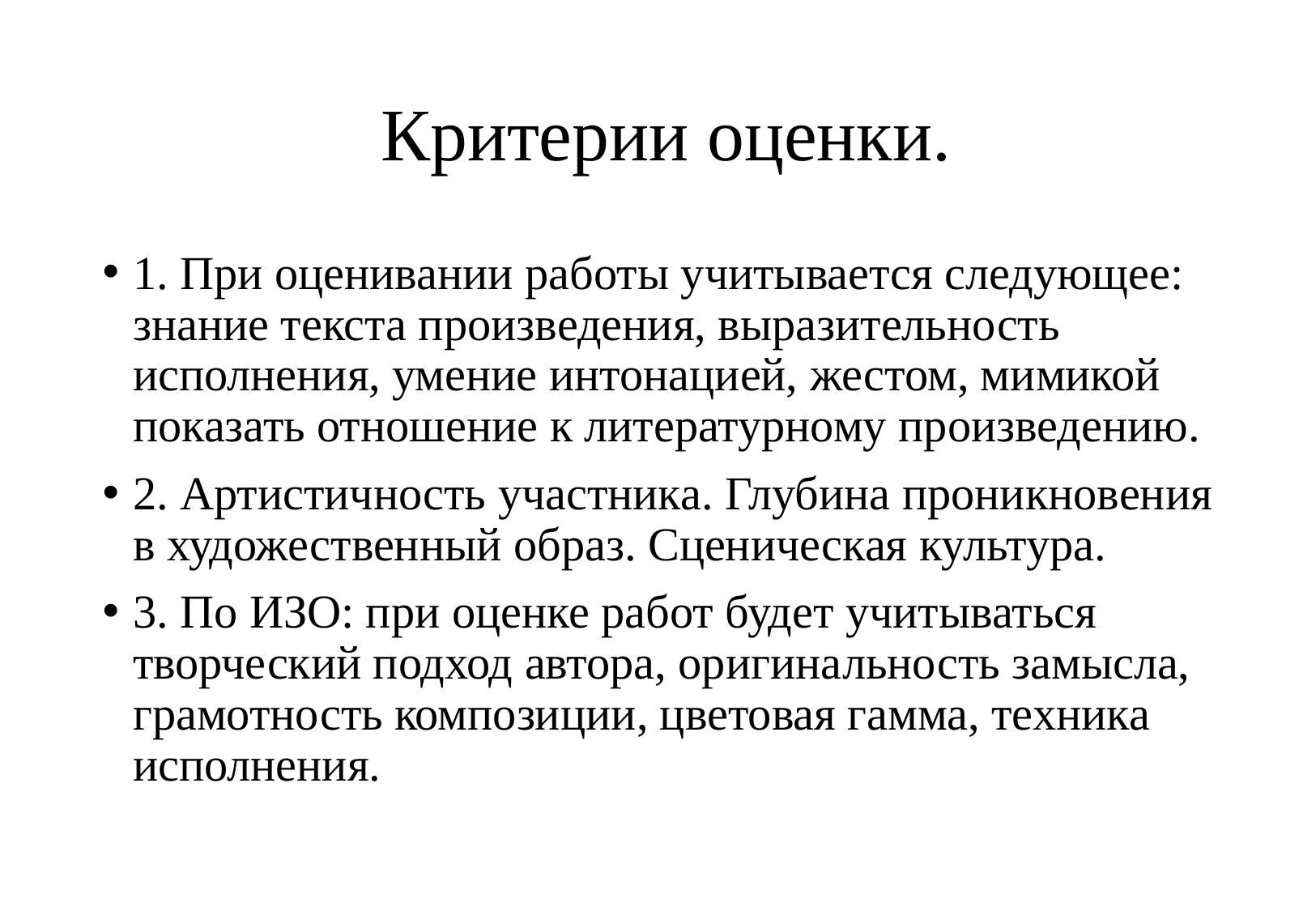

# Критерии оценки.
1. При оценивании работы учитывается следующее: знание текста произведения, выразительность исполнения, умение интонацией, жестом, мимикой показать отношение к литературному произведению.
2. Артистичность участника. Глубина проникновения в художественный образ. Сценическая культура.
3. По ИЗО: при оценке работ будет учитываться творческий подход автора, оригинальность замысла, грамотность композиции, цветовая гамма, техника исполнения.